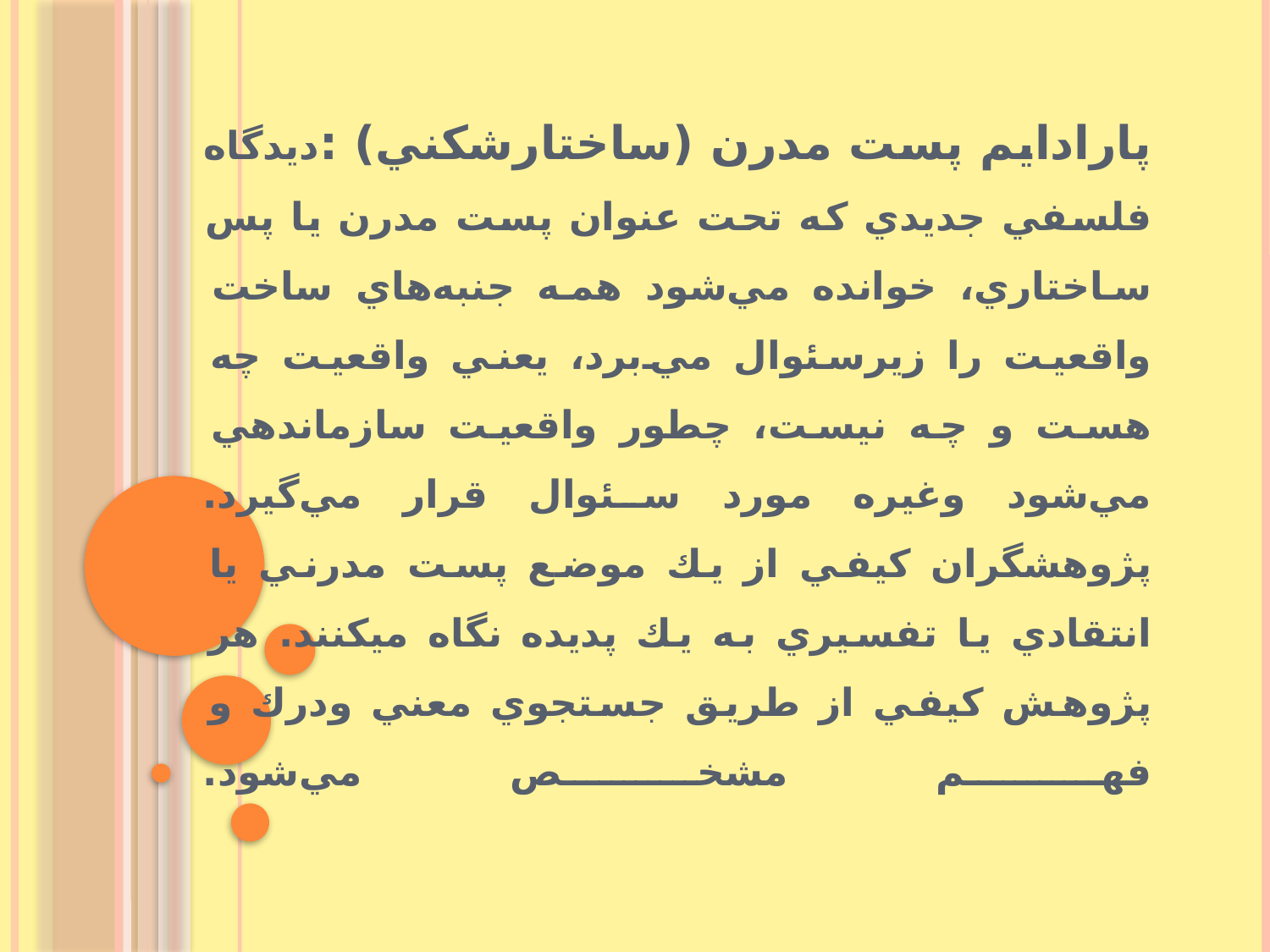

# پارادايم پست مدرن (ساختارشكني) :ديدگاه فلسفي جديدي كه تحت عنوان پست مدرن يا پس ساختاري، خوانده مي‌شود همه جنبه‌هاي ساخت واقعيت را زيرسئوال مي‌برد، يعني واقعيت چه هست و چه نيست، چطور واقعيت سازماندهي مي‌شود وغيره مورد سئوال قرار مي‌گيرد. پژوهشگران كيفي از يك موضع پست مدرني يا انتقادي يا تفسيري به يك پديده نگاه ميكنند. هر پژوهش كيفي از طريق جستجوي معني ودرك و فهم مشخص مي‌شود.